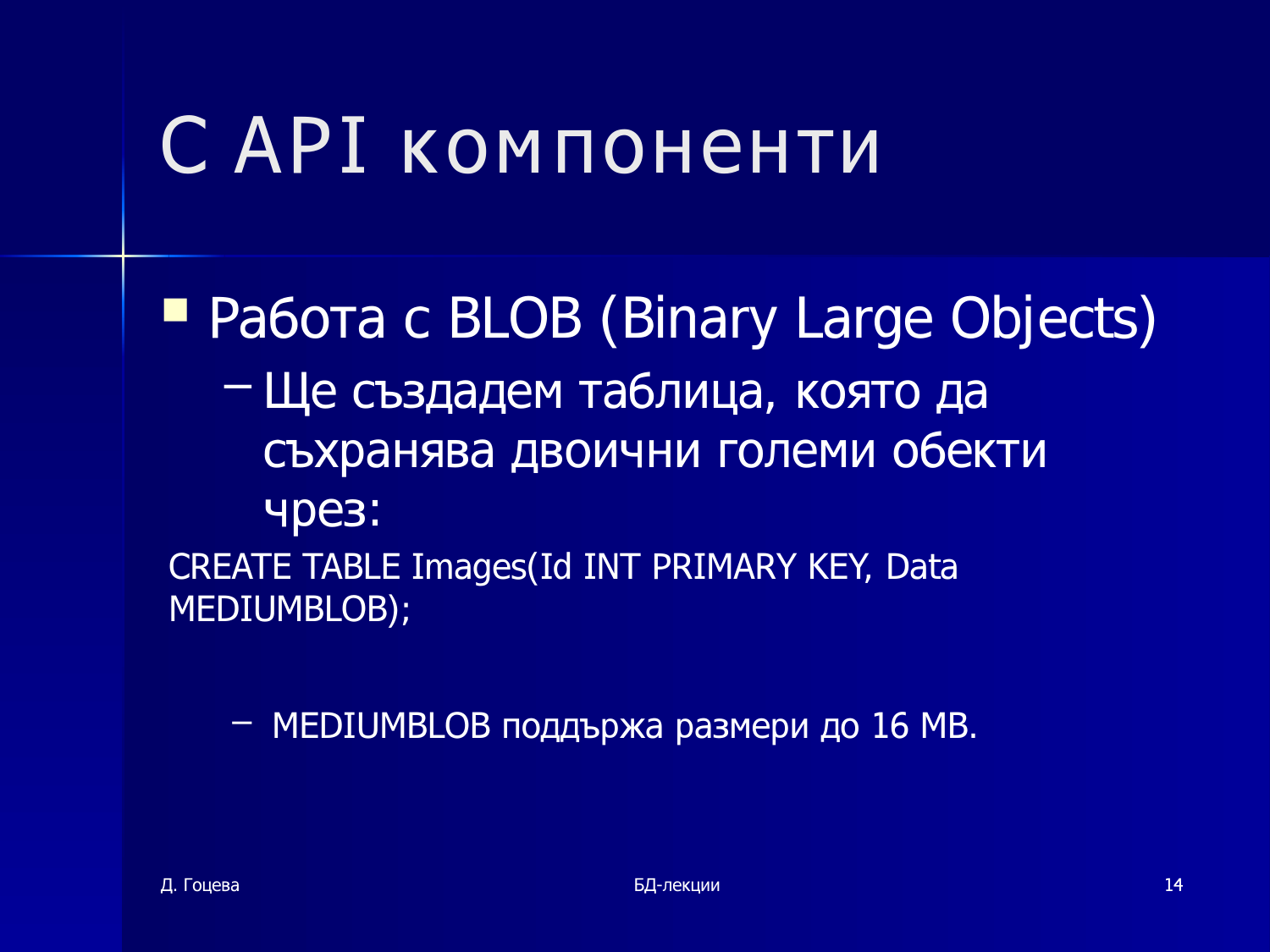

# C API компоненти
Работа с BLOB (Binary Large Objects)
Ще създадем таблица, която да съхранява двоични големи обекти чрез:
CREATE TABLE Images(Id INT PRIMARY KEY, Data MEDIUMBLOB);

MEDIUMBLOB поддържа размери до 16 МВ.
Д. Гоцева
БД-лекции
14